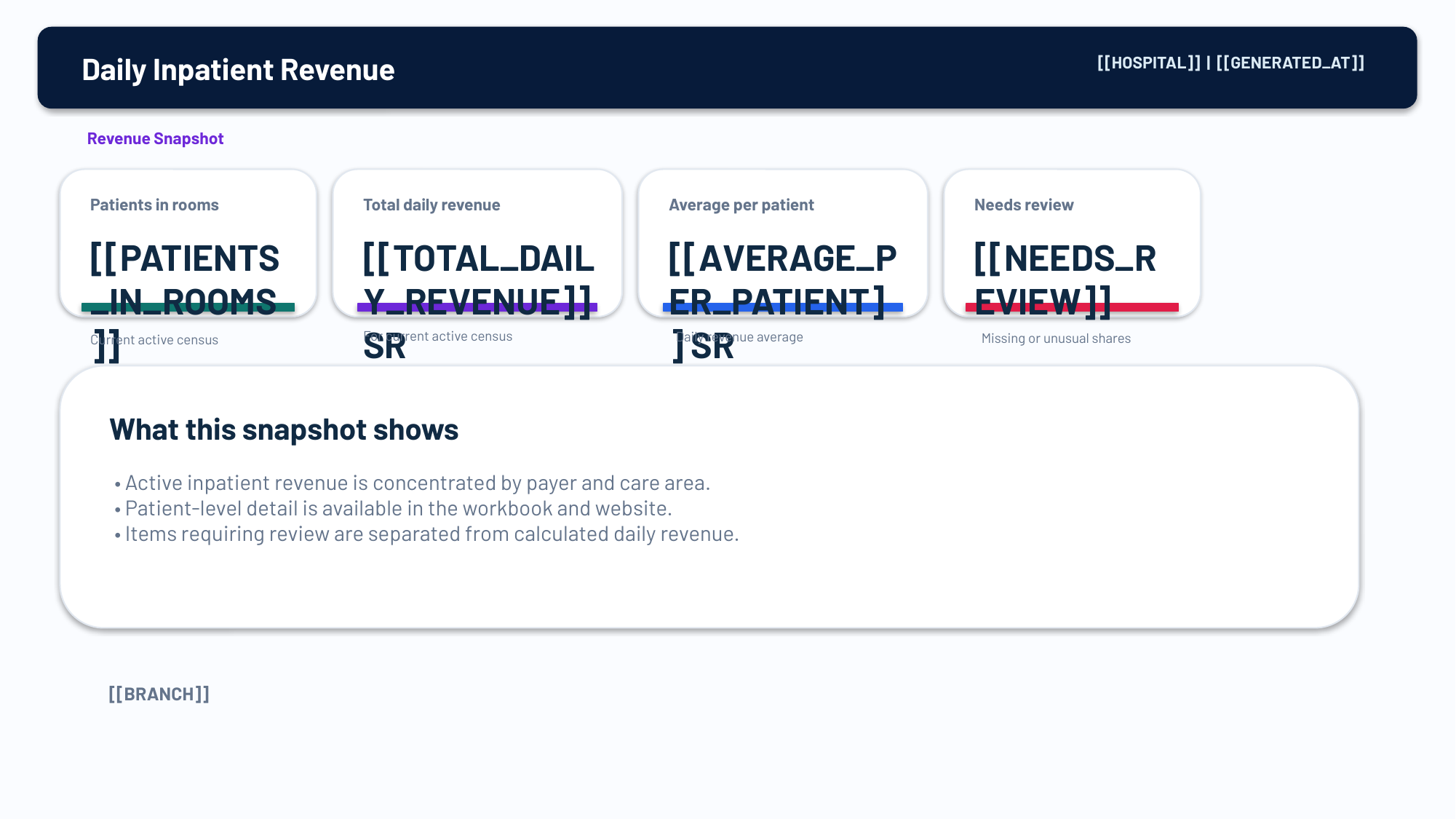

Daily Inpatient Revenue
[[HOSPITAL]]  |  [[GENERATED_AT]]
Revenue Snapshot

Patients in rooms
Total daily revenue
Average per patient
Needs review
[[PATIENTS_IN_ROOMS]]
[[TOTAL_DAILY_REVENUE]] SR
[[AVERAGE_PER_PATIENT]] SR
[[NEEDS_REVIEW]]

For current active census
Daily revenue average
Missing or unusual shares
Current active census

What this snapshot shows
• Active inpatient revenue is concentrated by payer and care area.
• Patient-level detail is available in the workbook and website.
• Items requiring review are separated from calculated daily revenue.
[[BRANCH]]